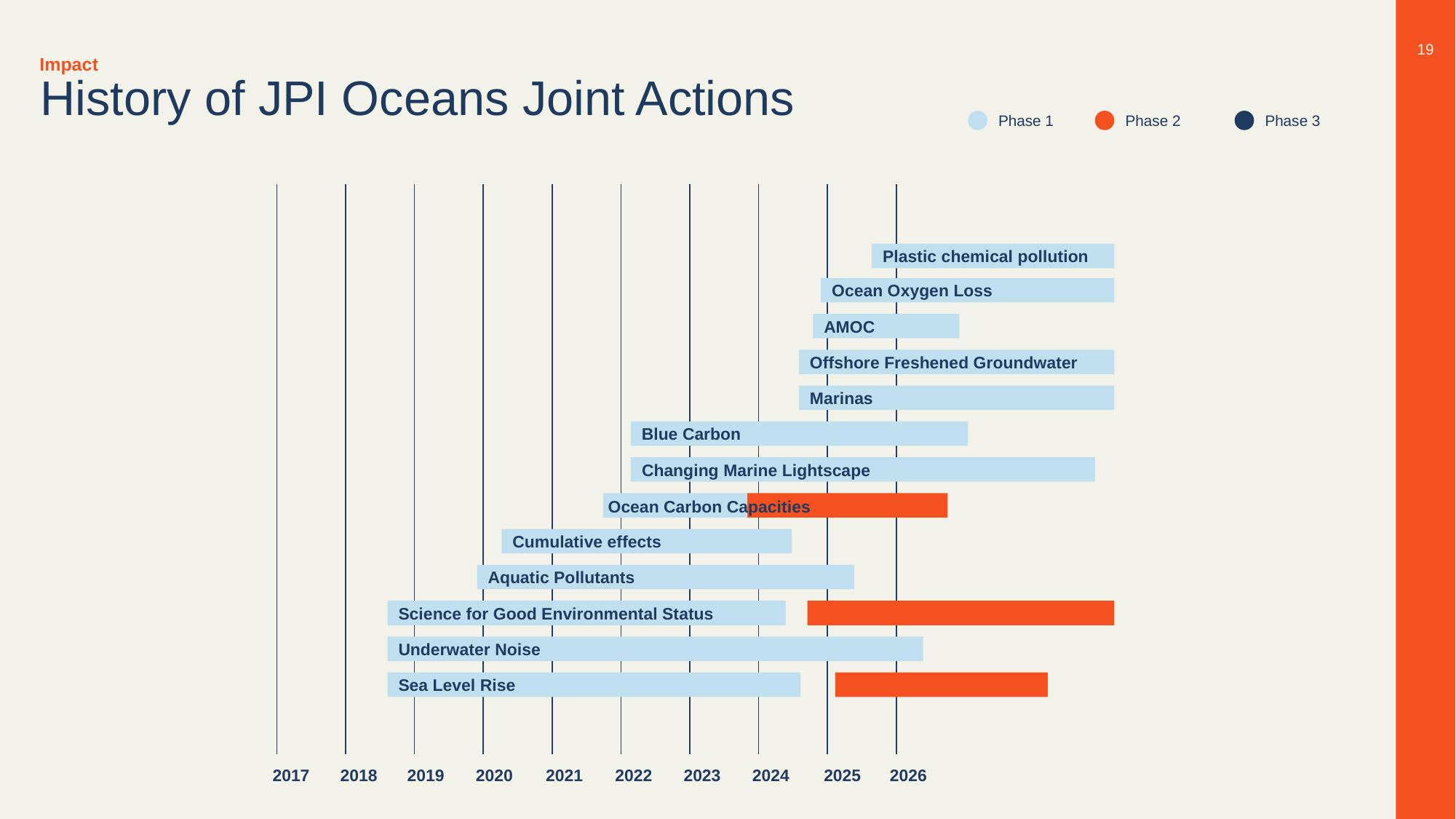

Impact
19
History of JPI Oceans Joint Actions
Phase 1
Phase 2
Phase 3

Plastic chemical pollution
Ocean Oxygen Loss
AMOC
Offshore Freshened Groundwater
Marinas
Blue Carbon
Changing Marine Lightscape
Ocean Carbon Capacities

Cumulative effects
Aquatic Pollutants
Science for Good Environmental Status

Underwater Noise
Sea Level Rise

2017
2018
2019
2020
2021
2022
2023
2024
2025
2026